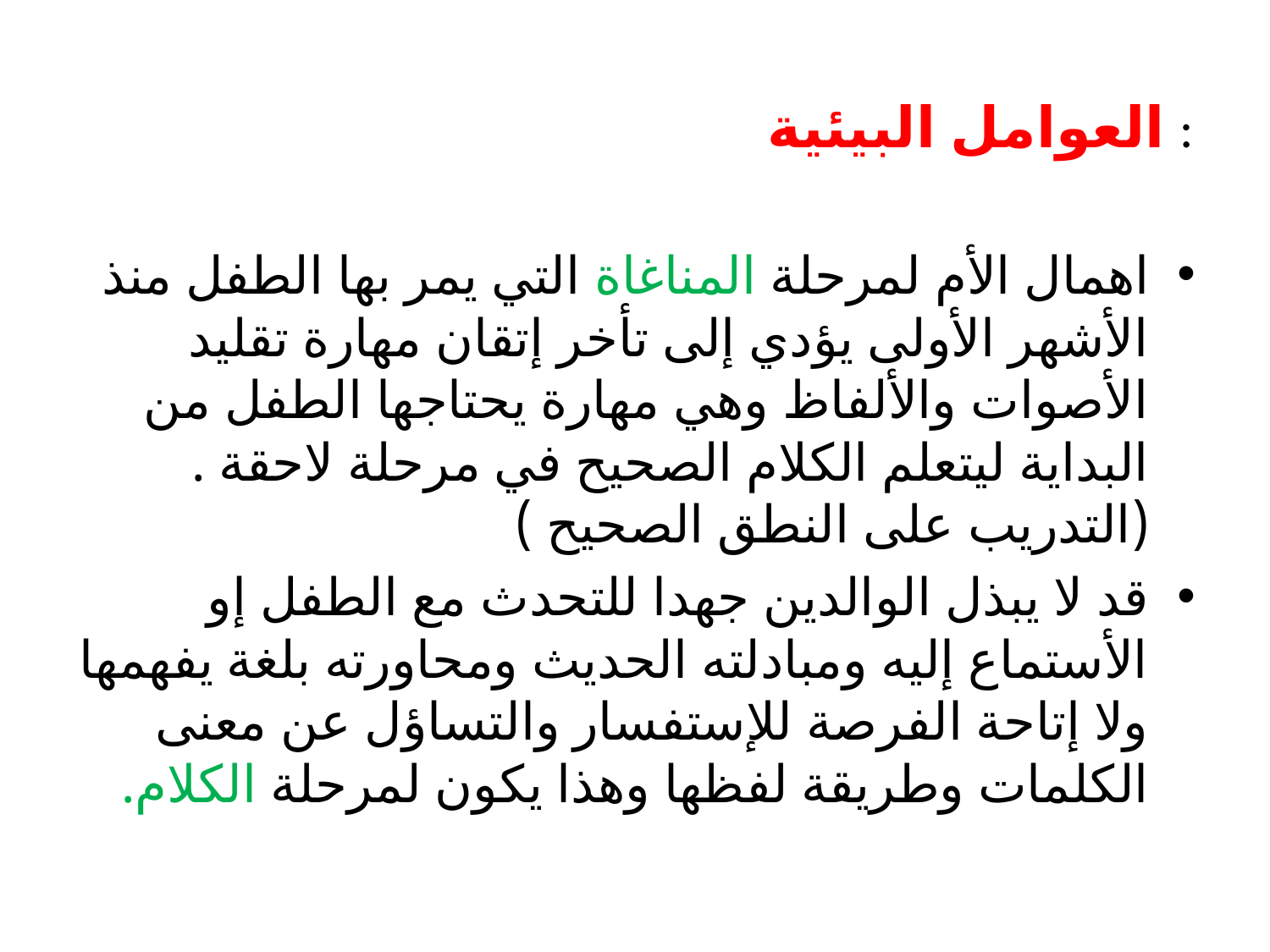

العوامل البيئية :

اهمال الأم لمرحلة المناغاة التي يمر بها الطفل منذ الأشهر الأولى يؤدي إلى تأخر إتقان مهارة تقليد الأصوات والألفاظ وهي مهارة يحتاجها الطفل من البداية ليتعلم الكلام الصحيح في مرحلة لاحقة .(التدريب على النطق الصحيح )
قد لا يبذل الوالدين جهدا للتحدث مع الطفل إو الأستماع إليه ومبادلته الحديث ومحاورته بلغة يفهمها ولا إتاحة الفرصة للإستفسار والتساؤل عن معنى الكلمات وطريقة لفظها وهذا يكون لمرحلة الكلام.